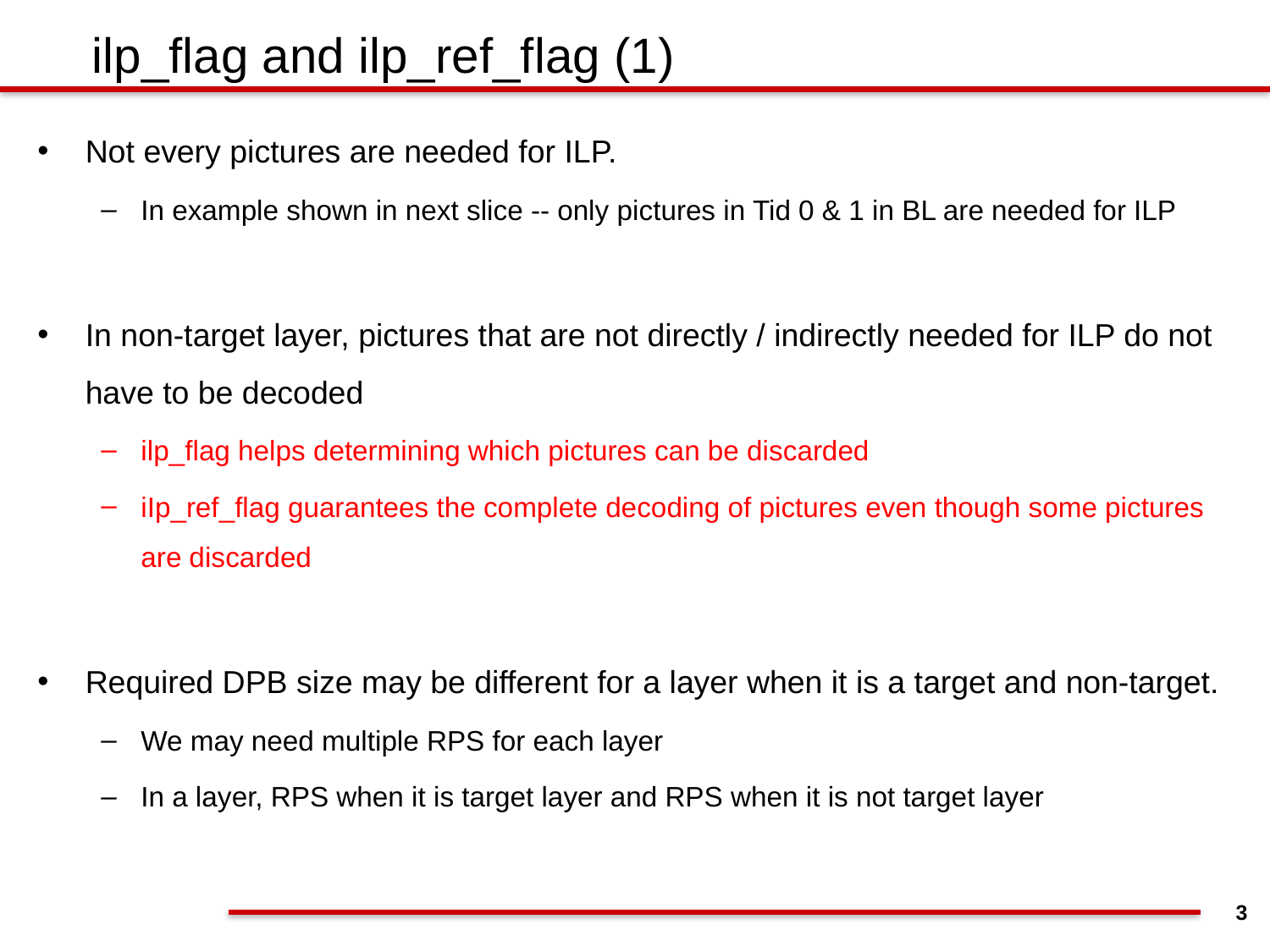

# ilp_flag and ilp_ref_flag (1)
Not every pictures are needed for ILP.
In example shown in next slice -- only pictures in Tid 0 & 1 in BL are needed for ILP

In non-target layer, pictures that are not directly / indirectly needed for ILP do not have to be decoded
ilp_flag helps determining which pictures can be discarded
iIp_ref_flag guarantees the complete decoding of pictures even though some pictures are discarded

Required DPB size may be different for a layer when it is a target and non-target.
We may need multiple RPS for each layer
In a layer, RPS when it is target layer and RPS when it is not target layer
3